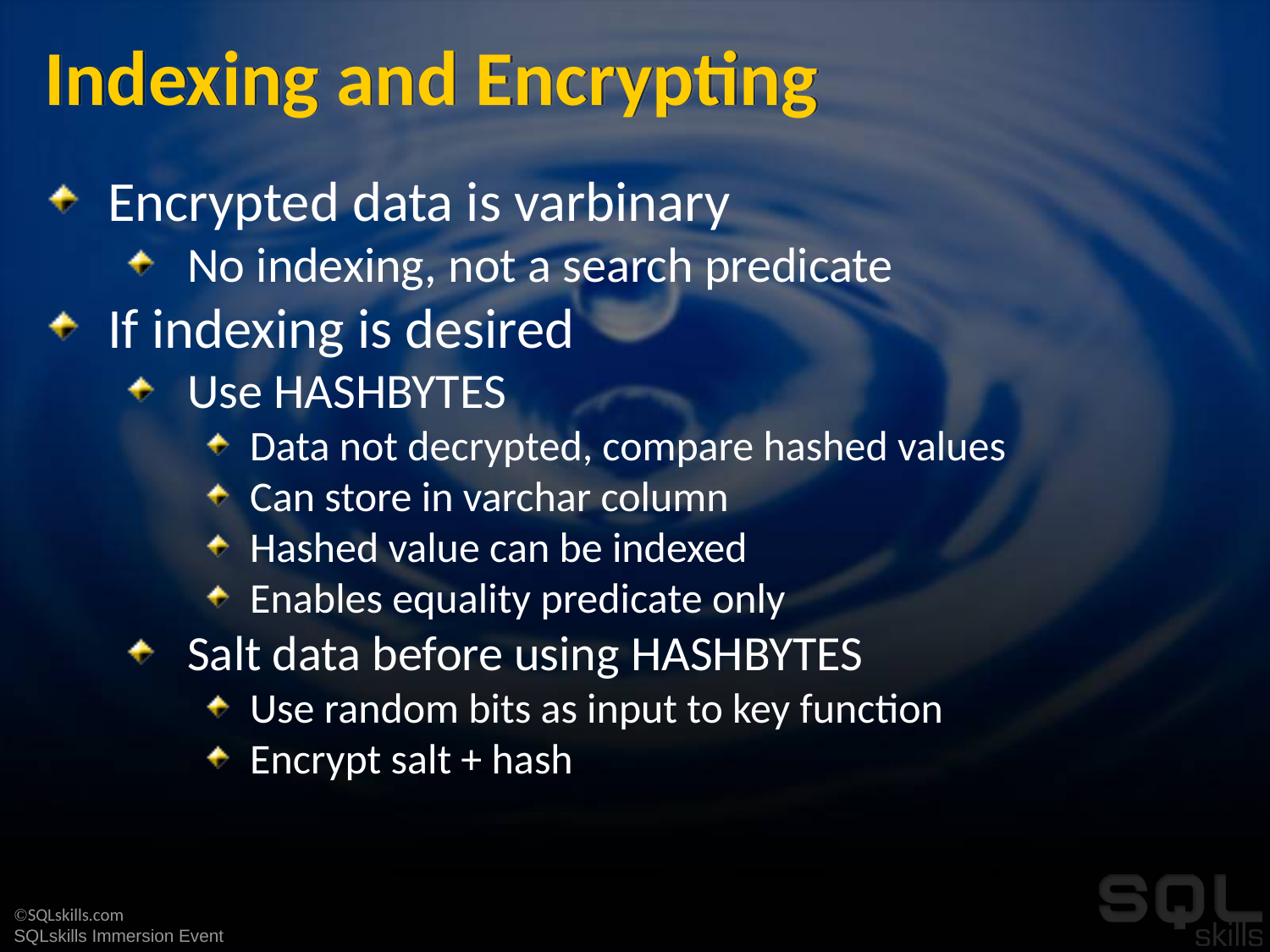

# Indexing and Encrypting
Encrypted data is varbinary
No indexing, not a search predicate
If indexing is desired
Use HASHBYTES
Data not decrypted, compare hashed values
Can store in varchar column
Hashed value can be indexed
Enables equality predicate only
Salt data before using HASHBYTES
Use random bits as input to key function
Encrypt salt + hash